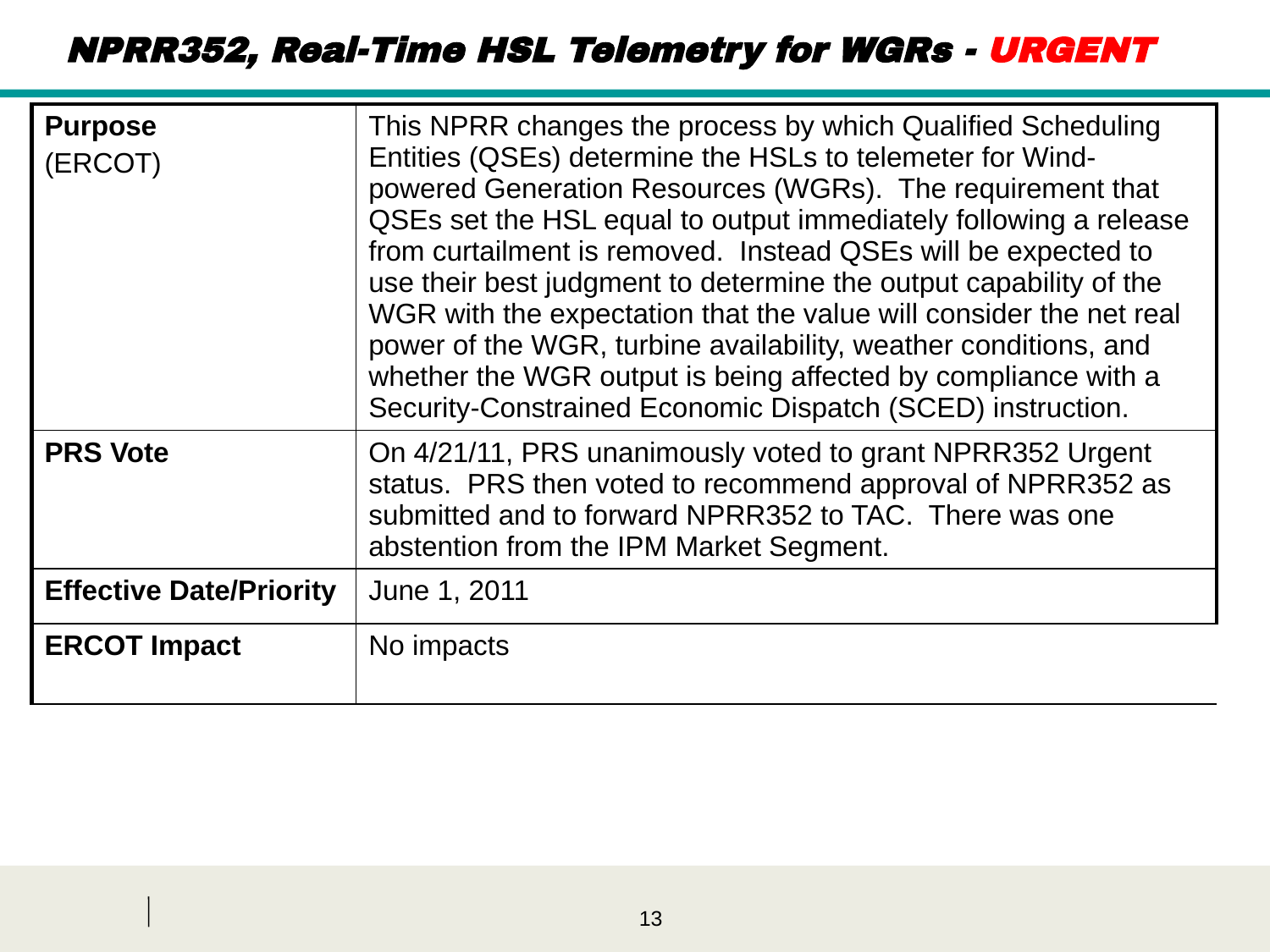

NPRR352, Real-Time HSL Telemetry for WGRs - URGENT
| Purpose (ERCOT) | This NPRR changes the process by which Qualified Scheduling Entities (QSEs) determine the HSLs to telemeter for Wind-powered Generation Resources (WGRs). The requirement that QSEs set the HSL equal to output immediately following a release from curtailment is removed. Instead QSEs will be expected to use their best judgment to determine the output capability of the WGR with the expectation that the value will consider the net real power of the WGR, turbine availability, weather conditions, and whether the WGR output is being affected by compliance with a Security-Constrained Economic Dispatch (SCED) instruction. |
| --- | --- |
| PRS Vote | On 4/21/11, PRS unanimously voted to grant NPRR352 Urgent status. PRS then voted to recommend approval of NPRR352 as submitted and to forward NPRR352 to TAC. There was one abstention from the IPM Market Segment. |
| Effective Date/Priority | June 1, 2011 |
| ERCOT Impact | No impacts |